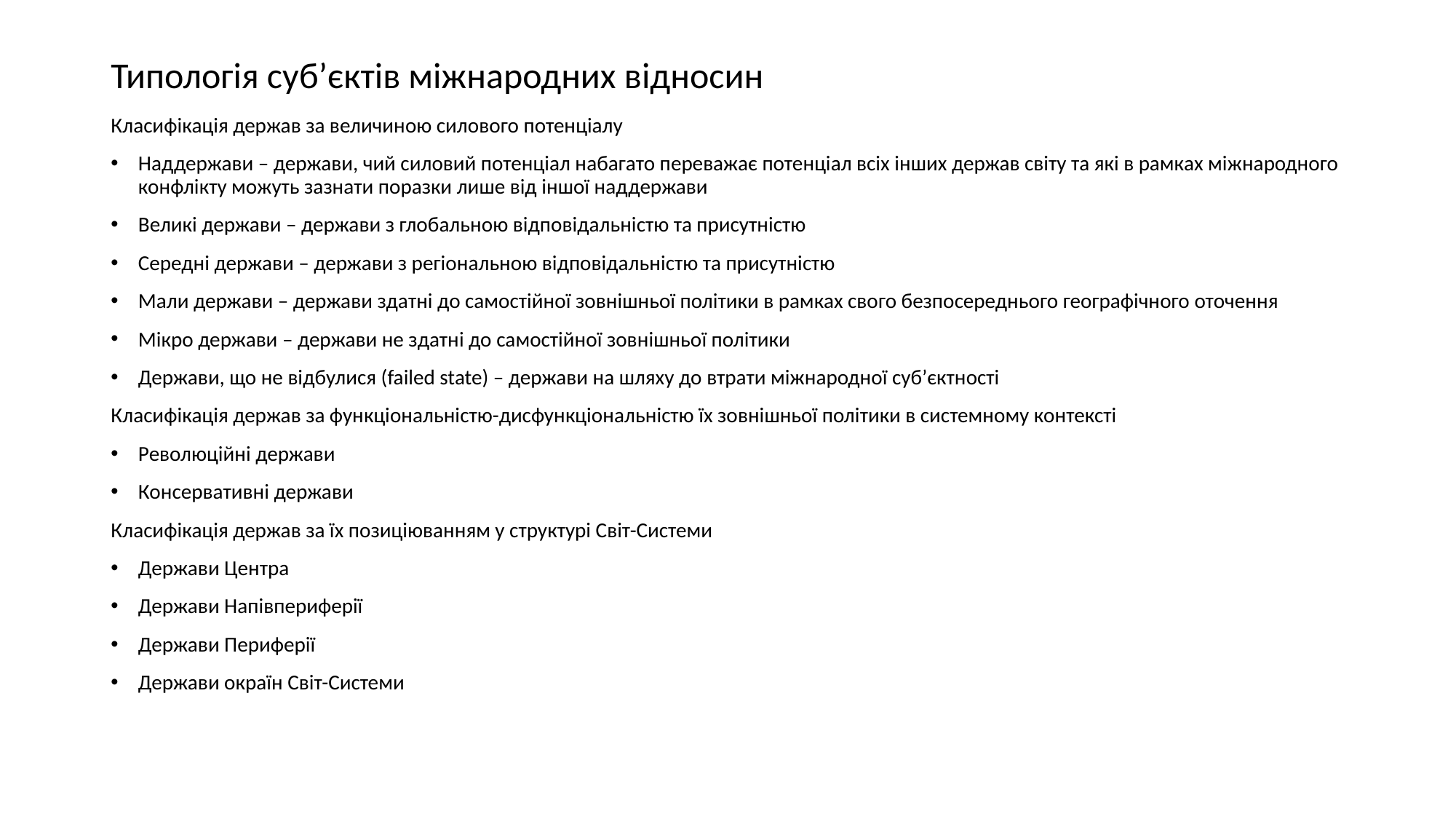

# Типологія суб’єктів міжнародних відносин
Класифікація держав за величиною силового потенціалу
Наддержави – держави, чий силовий потенціал набагато переважає потенціал всіх інших держав світу та які в рамках міжнародного конфлікту можуть зазнати поразки лише від іншої наддержави
Великі держави – держави з глобальною відповідальністю та присутністю
Середні держави – держави з регіональною відповідальністю та присутністю
Мали держави – держави здатні до самостійної зовнішньої політики в рамках свого безпосереднього географічного оточення
Мікро держави – держави не здатні до самостійної зовнішньої політики
Держави, що не відбулися (failed state) – держави на шляху до втрати міжнародної суб’єктності
Класифікація держав за функціональністю-дисфункціональністю їх зовнішньої політики в системному контексті
Революційні держави
Консервативні держави
Класифікація держав за їх позиціюванням у структурі Світ-Системи
Держави Центра
Держави Напівпериферії
Держави Периферії
Держави окраїн Світ-Системи